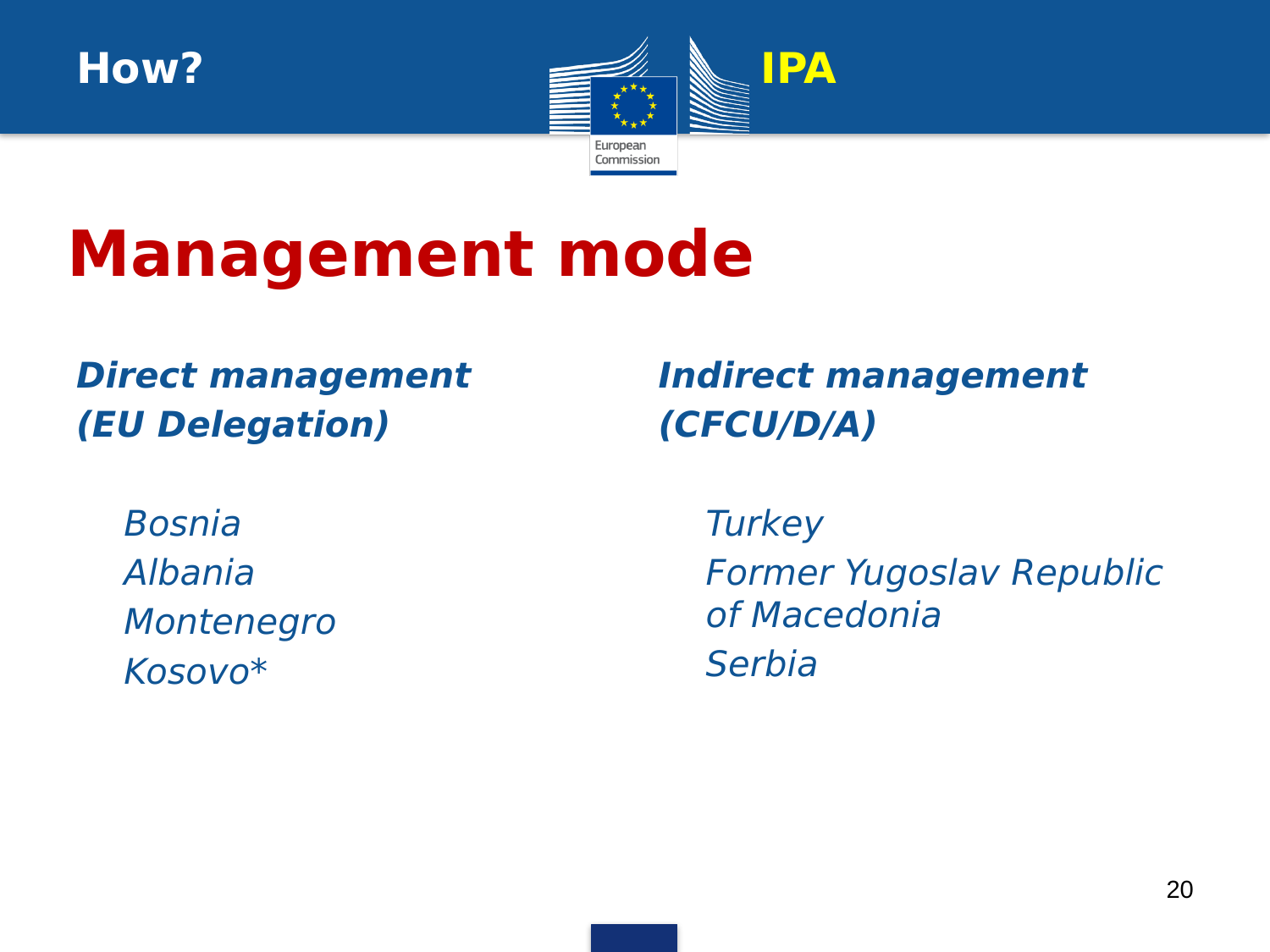

How?					IPA
# Management mode
Direct management
(EU Delegation)

Bosnia
Albania
Montenegro
Kosovo*
Indirect management
(CFCU/D/A)

Turkey
Former Yugoslav Republic of Macedonia
Serbia

20